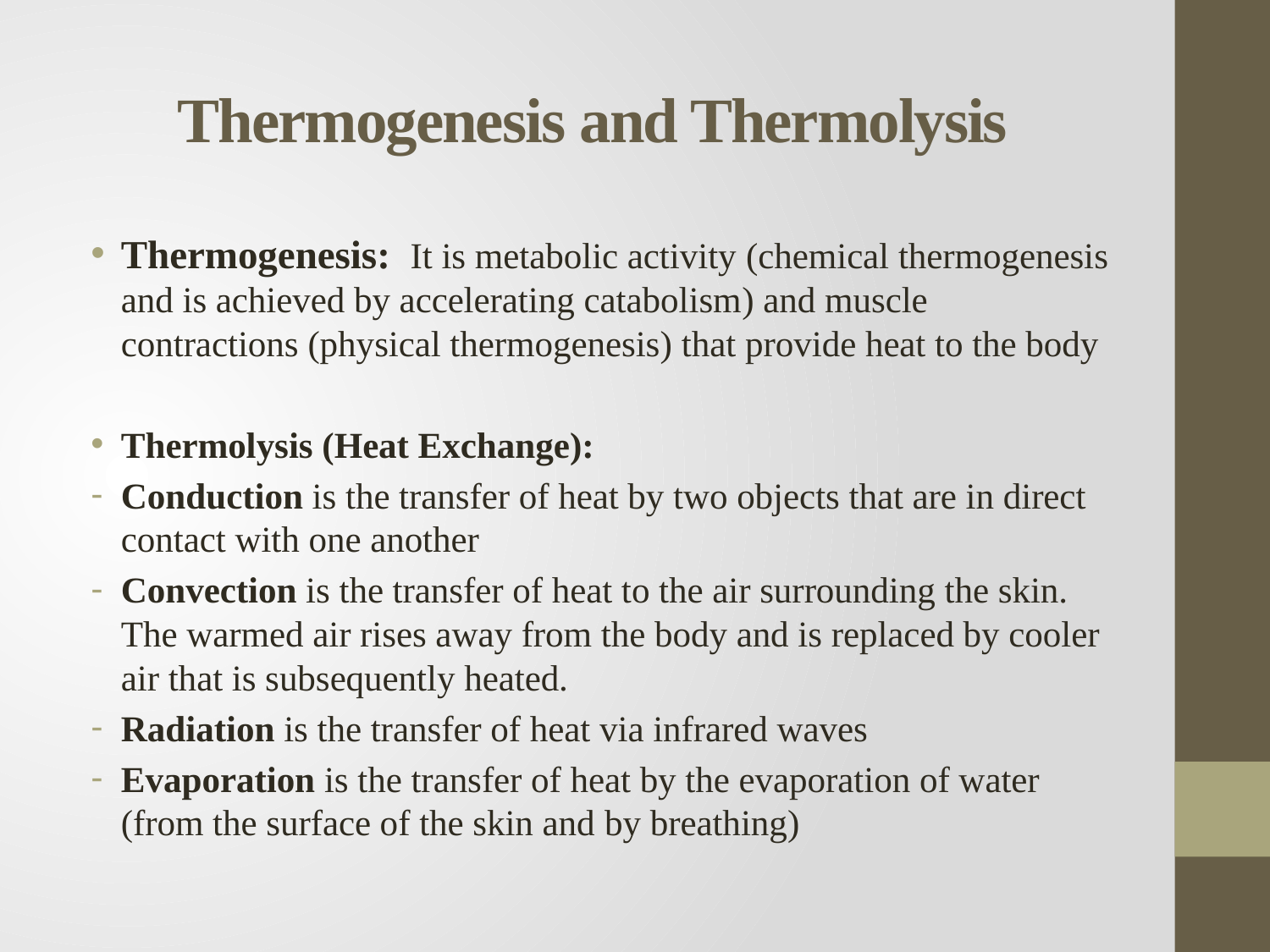

# Thermogenesis and Thermolysis
Thermogenesis:  It is metabolic activity (chemical thermogenesis and is achieved by accelerating catabolism) and muscle contractions (physical thermogenesis) that provide heat to the body

Thermolysis (Heat Exchange):
Conduction is the transfer of heat by two objects that are in direct contact with one another
Convection is the transfer of heat to the air surrounding the skin. The warmed air rises away from the body and is replaced by cooler air that is subsequently heated.
Radiation is the transfer of heat via infrared waves
Evaporation is the transfer of heat by the evaporation of water (from the surface of the skin and by breathing)